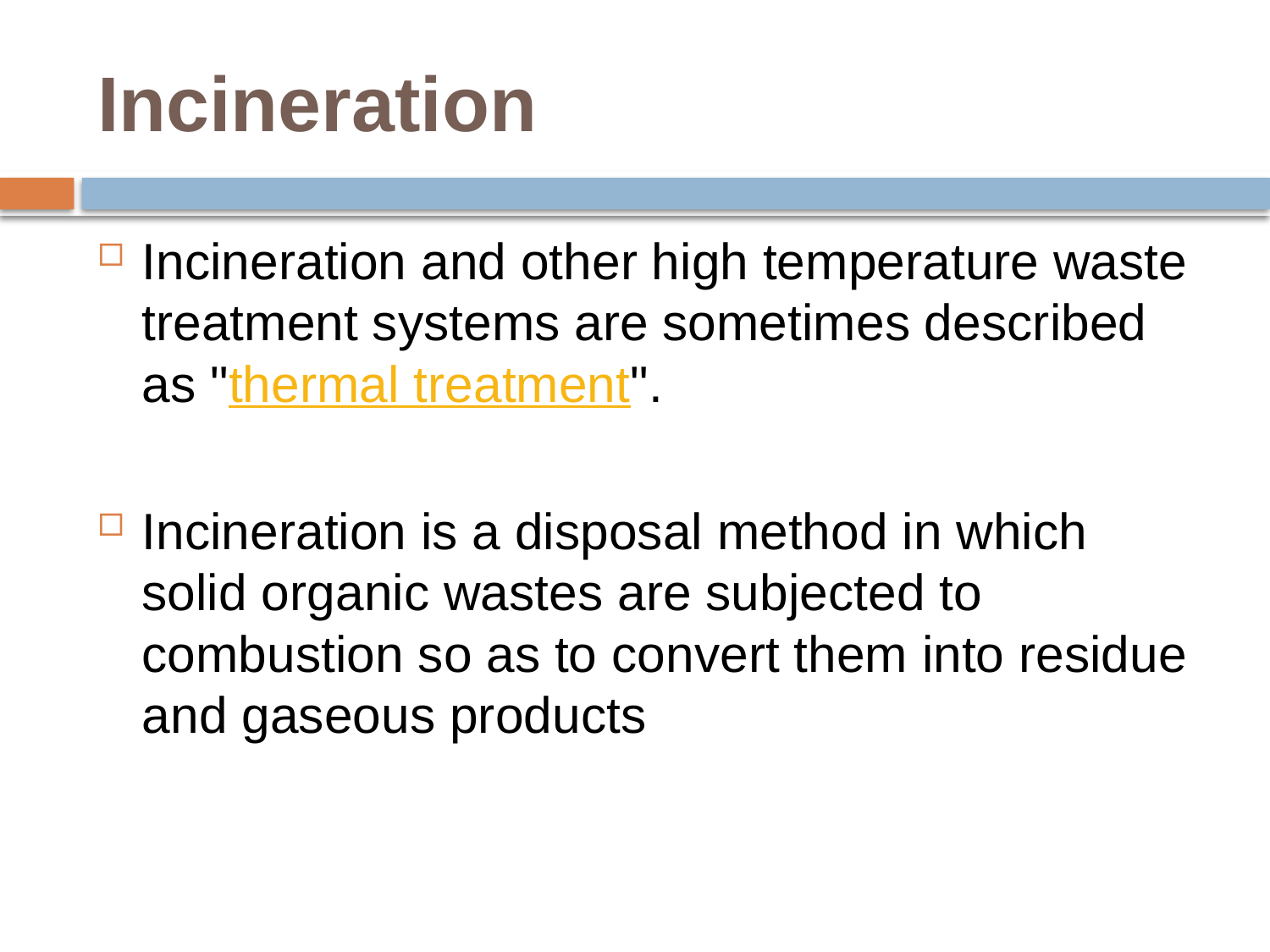

# Incineration
Incineration and other high temperature waste treatment systems are sometimes described as "thermal treatment".

Incineration is a disposal method in which solid organic wastes are subjected to combustion so as to convert them into residue and gaseous products